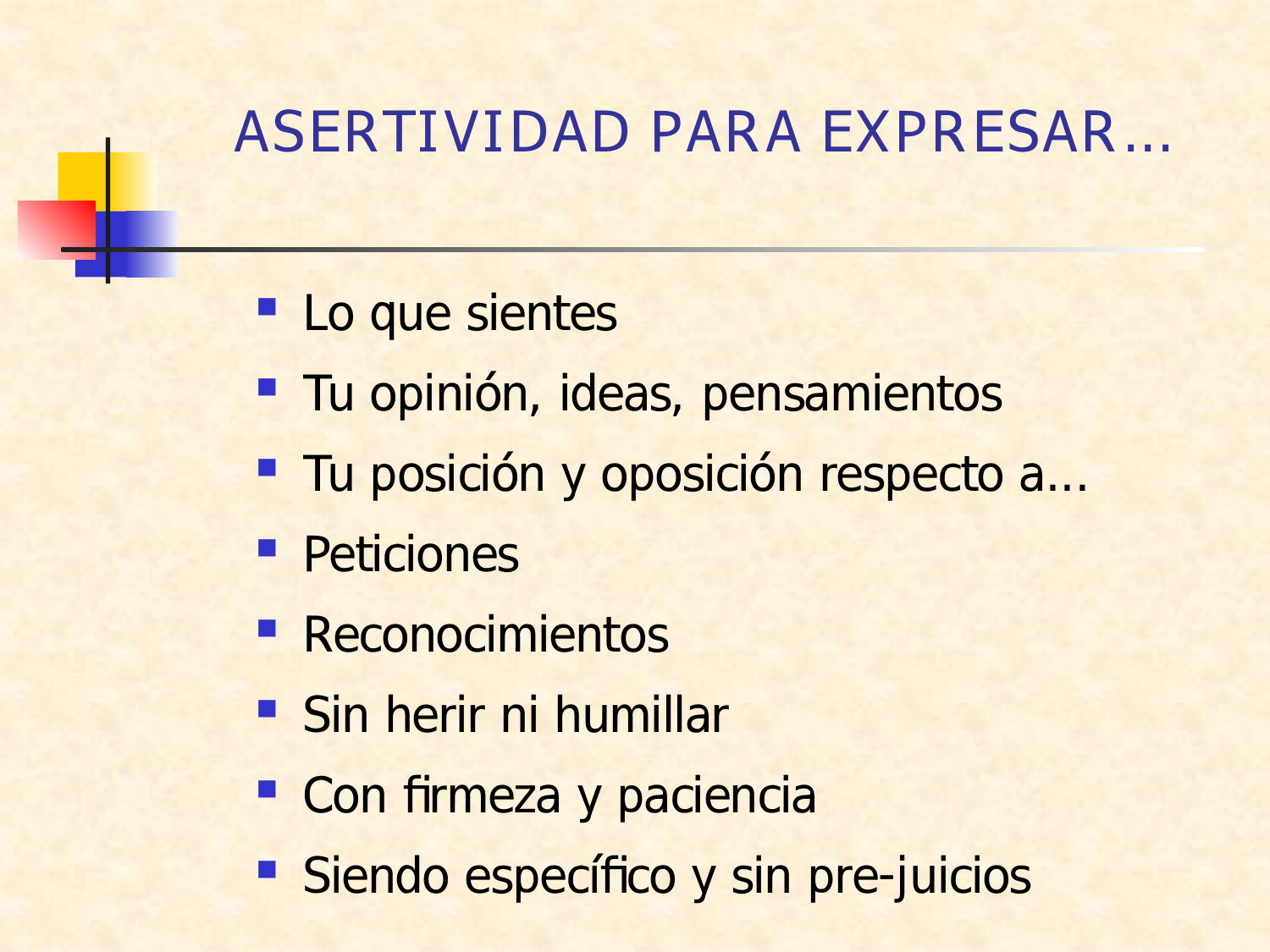

# ASERTIVIDAD PARA EXPRESAR...
Lo que sientes
Tu opinión, ideas, pensamientos
Tu posición y oposición respecto a...
Peticiones
Reconocimientos
Sin herir ni humillar
Con firmeza y paciencia
Siendo específico y sin pre-juicios